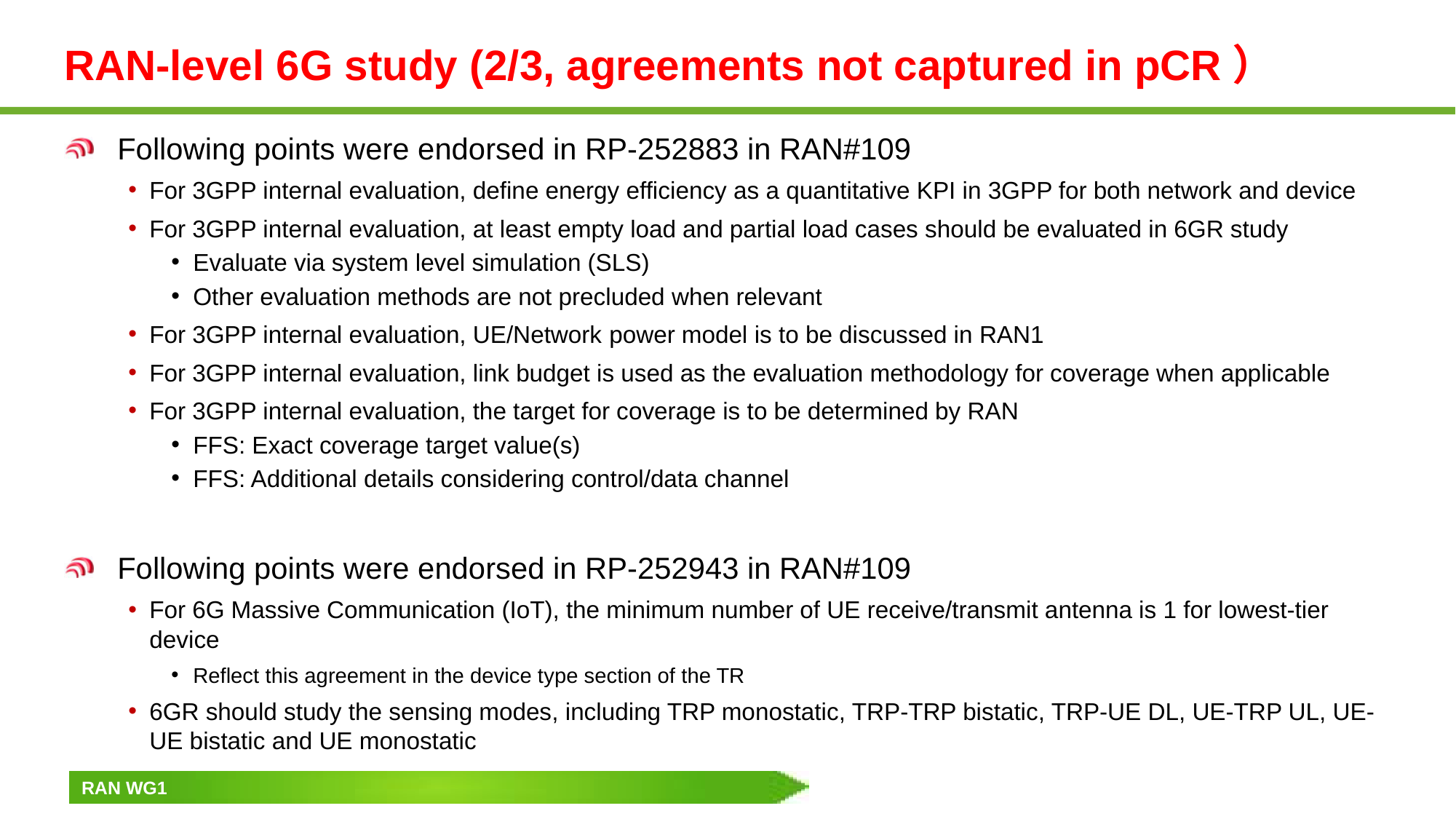

# RAN-level 6G study (2/3, agreements not captured in pCR）
Following points were endorsed in RP-252883 in RAN#109
For 3GPP internal evaluation, define energy efficiency as a quantitative KPI in 3GPP for both network and device
For 3GPP internal evaluation, at least empty load and partial load cases should be evaluated in 6GR study
Evaluate via system level simulation (SLS)
Other evaluation methods are not precluded when relevant
For 3GPP internal evaluation, UE/Network power model is to be discussed in RAN1
For 3GPP internal evaluation, link budget is used as the evaluation methodology for coverage when applicable
For 3GPP internal evaluation, the target for coverage is to be determined by RAN
FFS: Exact coverage target value(s)
FFS: Additional details considering control/data channel

Following points were endorsed in RP-252943 in RAN#109
For 6G Massive Communication (IoT), the minimum number of UE receive/transmit antenna is 1 for lowest-tier device
Reflect this agreement in the device type section of the TR
6GR should study the sensing modes, including TRP monostatic, TRP-TRP bistatic, TRP-UE DL, UE-TRP UL, UE-UE bistatic and UE monostatic